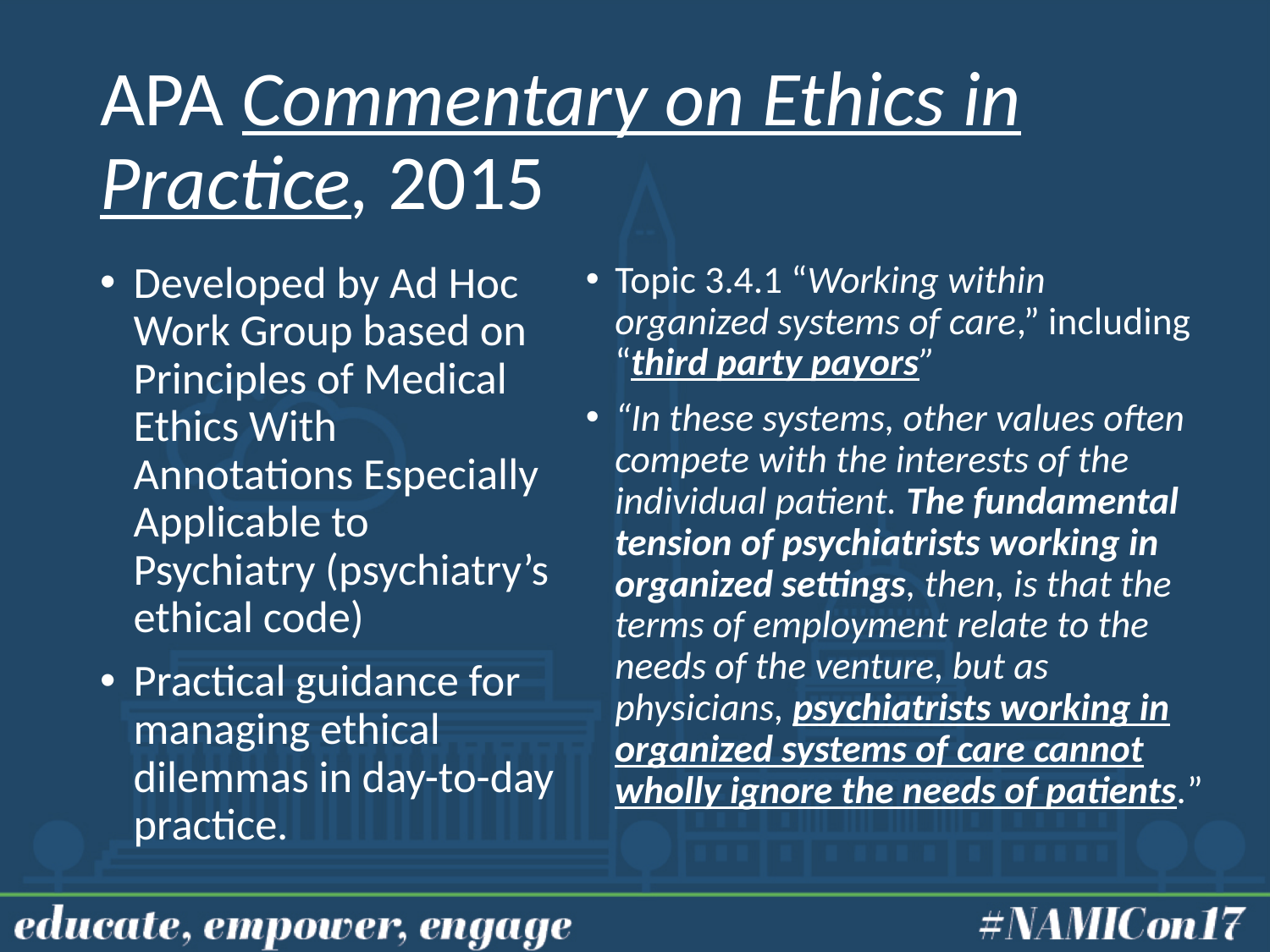

# APA Commentary on Ethics in Practice, 2015
Developed by Ad Hoc Work Group based on Principles of Medical Ethics With Annotations Especially Applicable to Psychiatry (psychiatry’s ethical code)
Practical guidance for managing ethical dilemmas in day-to-day practice.
Topic 3.4.1 “Working within organized systems of care,” including “third party payors”
“In these systems, other values often compete with the interests of the individual patient. The fundamental tension of psychiatrists working in organized settings, then, is that the terms of employment relate to the needs of the venture, but as physicians, psychiatrists working in organized systems of care cannot wholly ignore the needs of patients.”